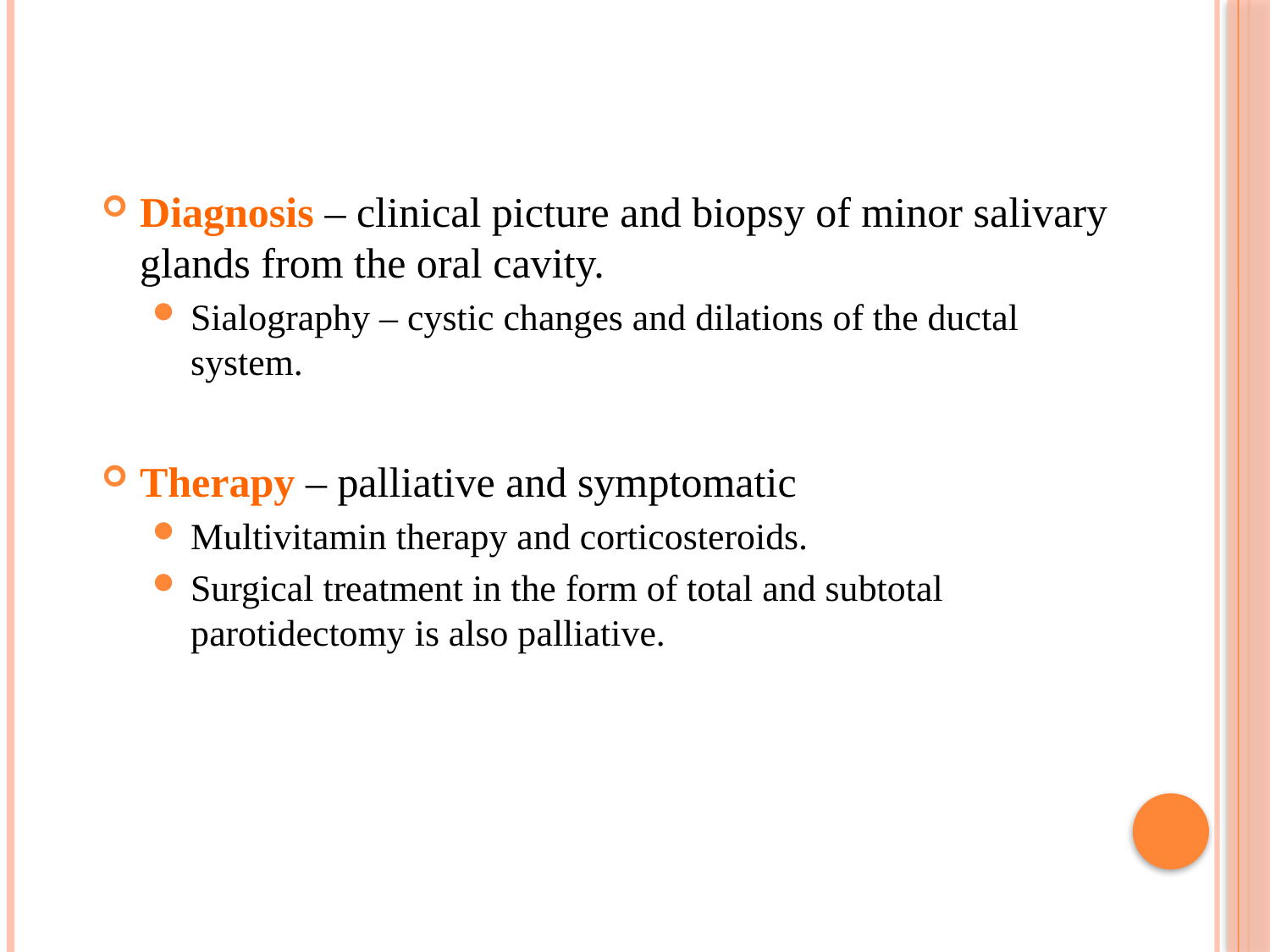

Diagnosis – clinical picture and biopsy of minor salivary glands from the oral cavity.
Sialography – cystic changes and dilations of the ductal system.

Therapy – palliative and symptomatic
Multivitamin therapy and corticosteroids.
Surgical treatment in the form of total and subtotal parotidectomy is also palliative.